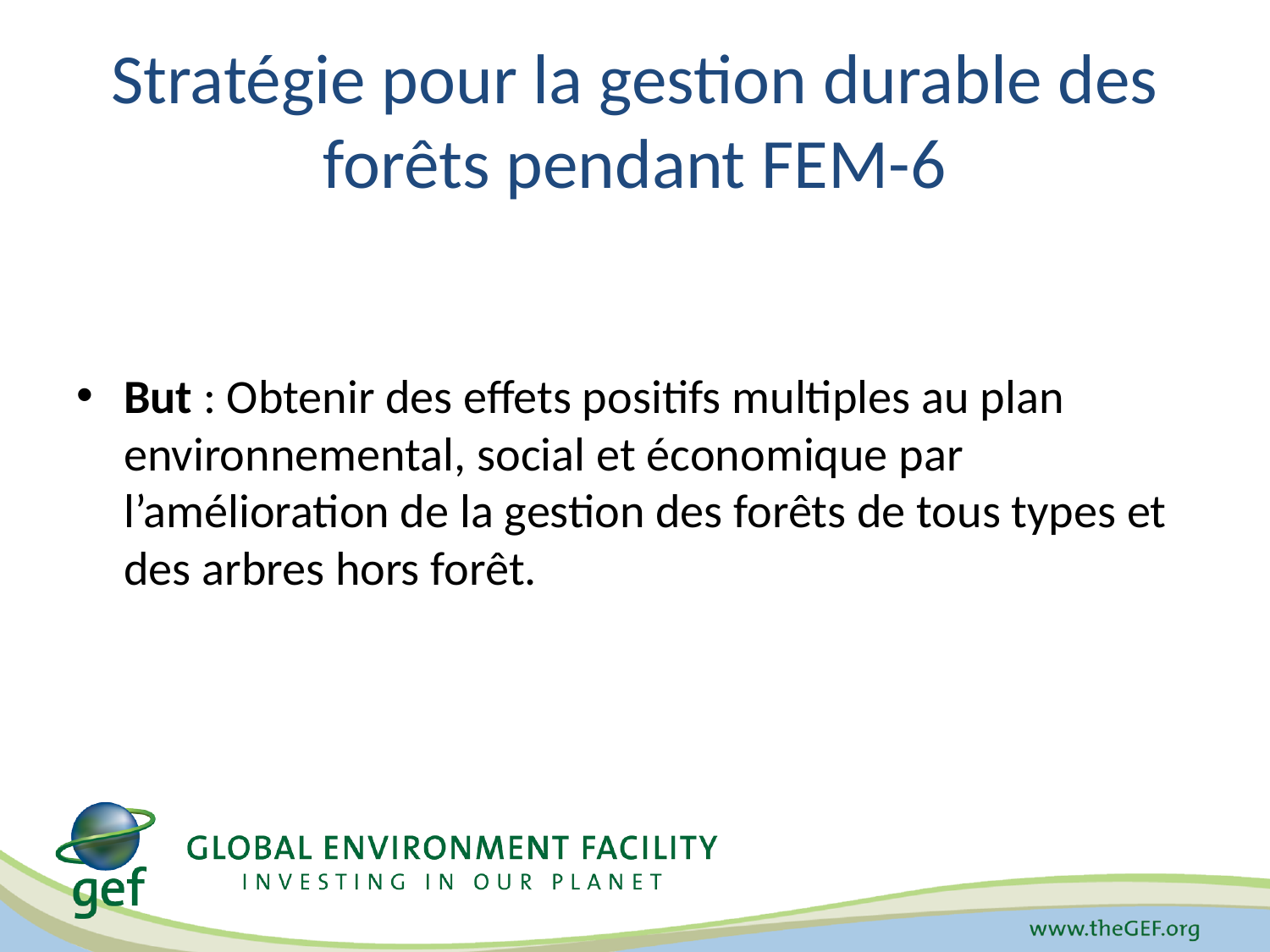

# Stratégie pour la gestion durable des forêts pendant FEM-6
But : Obtenir des effets positifs multiples au plan environnemental, social et économique par l’amélioration de la gestion des forêts de tous types et des arbres hors forêt.